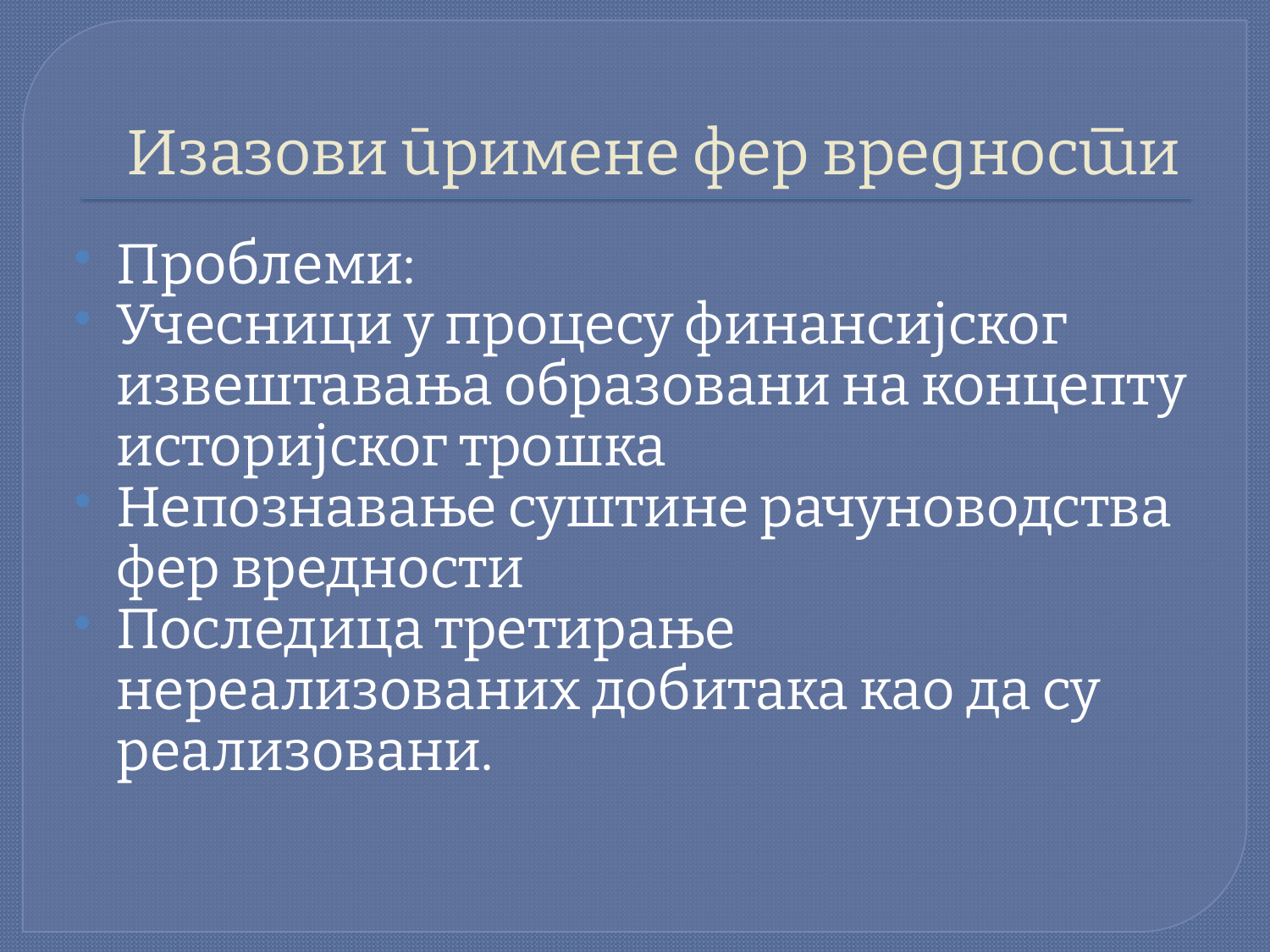

# Изазови примене фер вредности
Проблеми:
Учесници у процесу финансијског извештавања образовани на концепту историјског трошка
Непознавање суштине рачуноводства фер вредности
Последица третирање нереализованих добитака као да су реализовани.